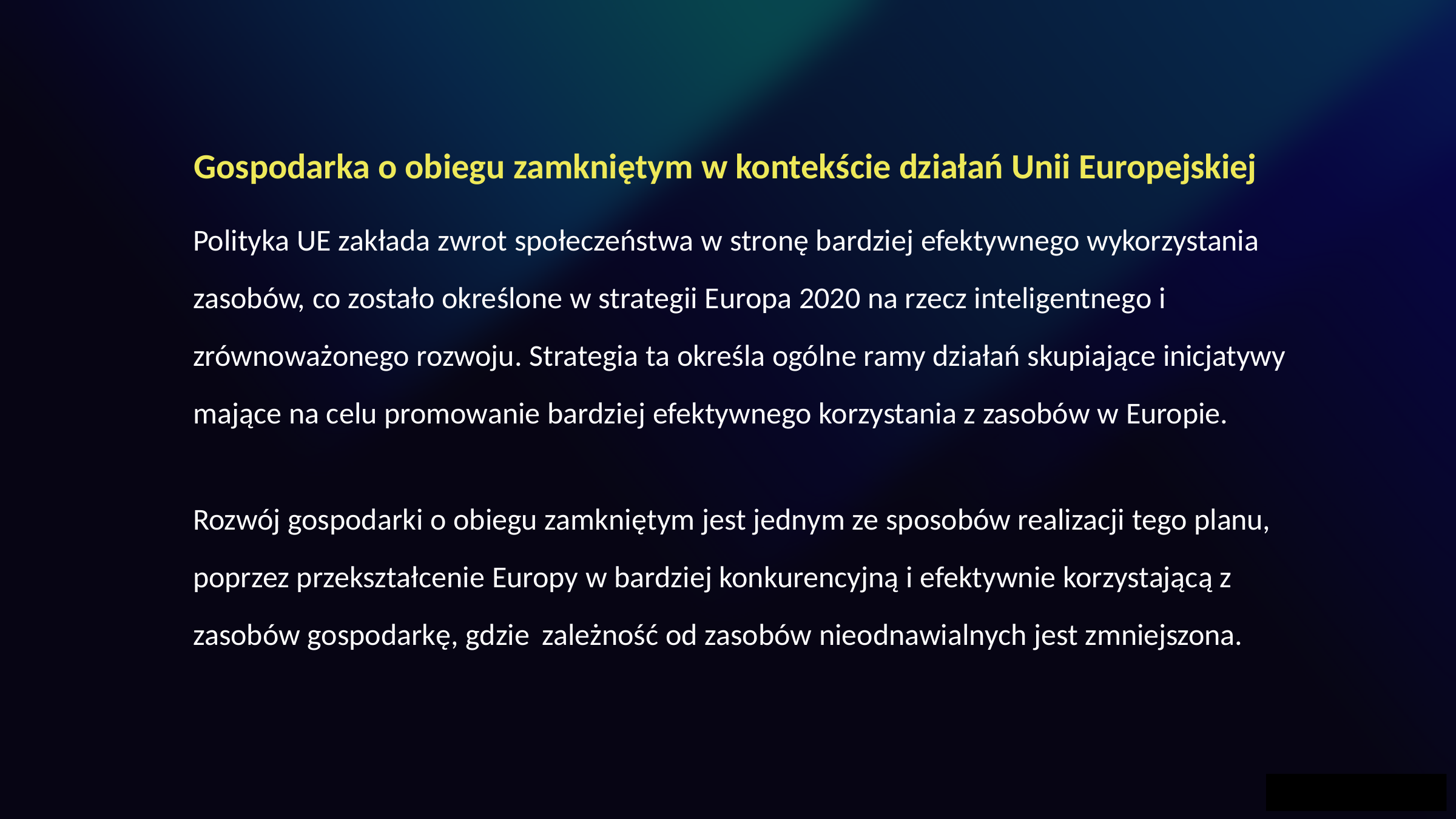

Gospodarka o obiegu zamkniętym w kontekście działań Unii Europejskiej
Polityka UE zakłada zwrot społeczeństwa w stronę bardziej efektywnego wykorzystania zasobów, co zostało określone w strategii Europa 2020 na rzecz inteligentnego i zrównoważonego rozwoju. Strategia ta określa ogólne ramy działań skupiające inicjatywy mające na celu promowanie bardziej efektywnego korzystania z zasobów w Europie.

Rozwój gospodarki o obiegu zamkniętym jest jednym ze sposobów realizacji tego planu, poprzez przekształcenie Europy w bardziej konkurencyjną i efektywnie korzystającą z zasobów gospodarkę, gdzie zależność od zasobów nieodnawialnych jest zmniejszona.